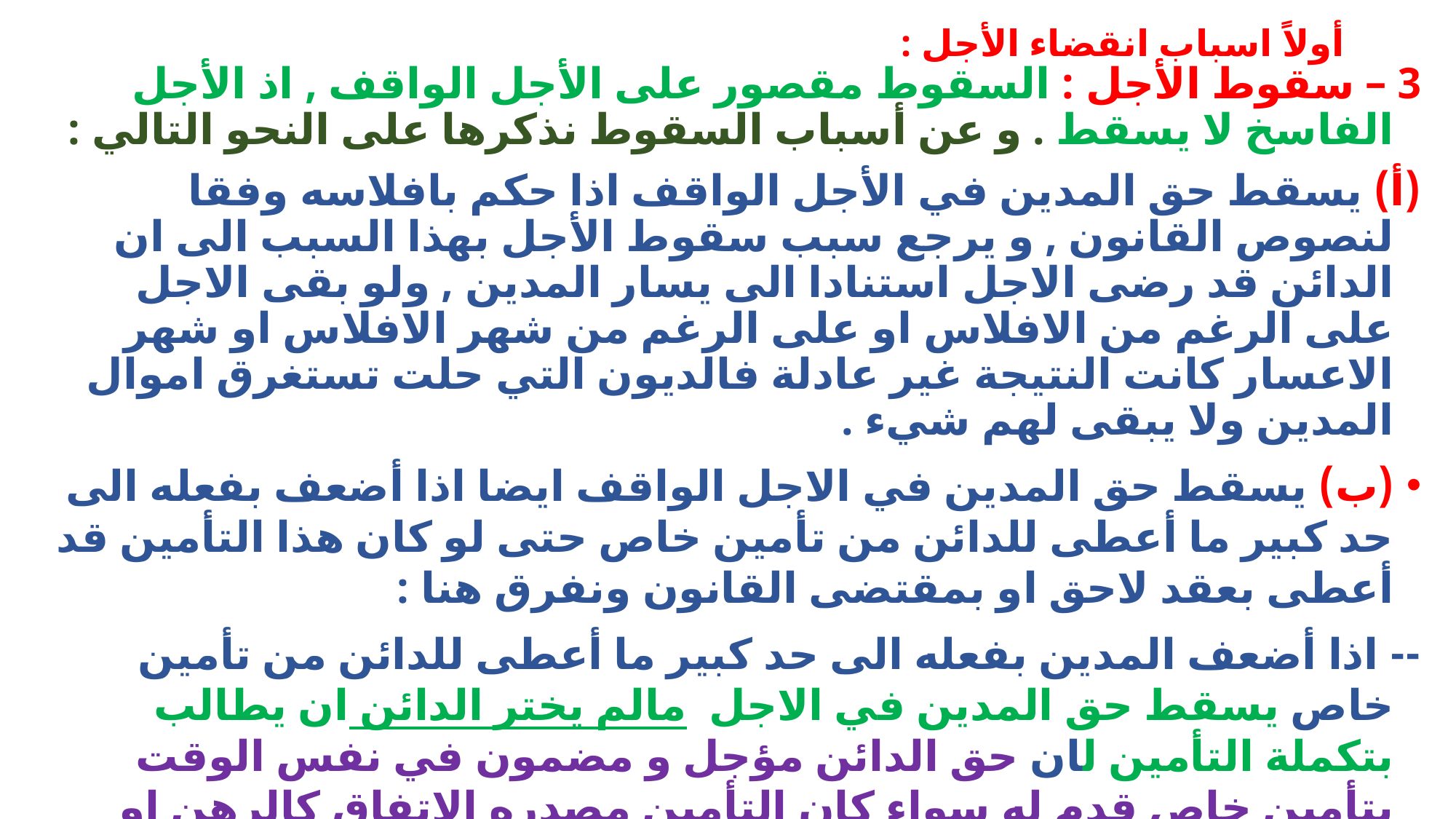

# أولاً اسباب انقضاء الأجل :
3 – سقوط الأجل : السقوط مقصور على الأجل الواقف , اذ الأجل الفاسخ لا يسقط . و عن أسباب السقوط نذكرها على النحو التالي :
(أ) يسقط حق المدين في الأجل الواقف اذا حكم بافلاسه وفقا لنصوص القانون , و يرجع سبب سقوط الأجل بهذا السبب الى ان الدائن قد رضى الاجل استنادا الى يسار المدين , ولو بقى الاجل على الرغم من الافلاس او على الرغم من شهر الافلاس او شهر الاعسار كانت النتيجة غير عادلة فالديون التي حلت تستغرق اموال المدين ولا يبقى لهم شيء .
(ب) يسقط حق المدين في الاجل الواقف ايضا اذا أضعف بفعله الى حد كبير ما أعطى للدائن من تأمين خاص حتى لو كان هذا التأمين قد أعطى بعقد لاحق او بمقتضى القانون ونفرق هنا :
-- اذا أضعف المدين بفعله الى حد كبير ما أعطى للدائن من تأمين خاص يسقط حق المدين في الاجل  مالم يختر الدائن ان يطالب بتكملة التأمين لان حق الدائن مؤجل و مضمون في نفس الوقت بتأمين خاص قدم له سواء كان التأمين مصدره الاتفاق كالرهن او القانون كالامتياز .
-- اما اذا كان أضعاف التأمين يرجع الى سبب لا دخل لارادة المدين فيه فإن الاجل يسقط مالم يقدر المدين للدائن تأمينا كافيا فإن الاجل يسقط  لكن المدين يستطيع تجنب ذلك اذا قدم ضمانا كافيا , فالخيار هنا للمدين بخلاف الحالة السابقة .